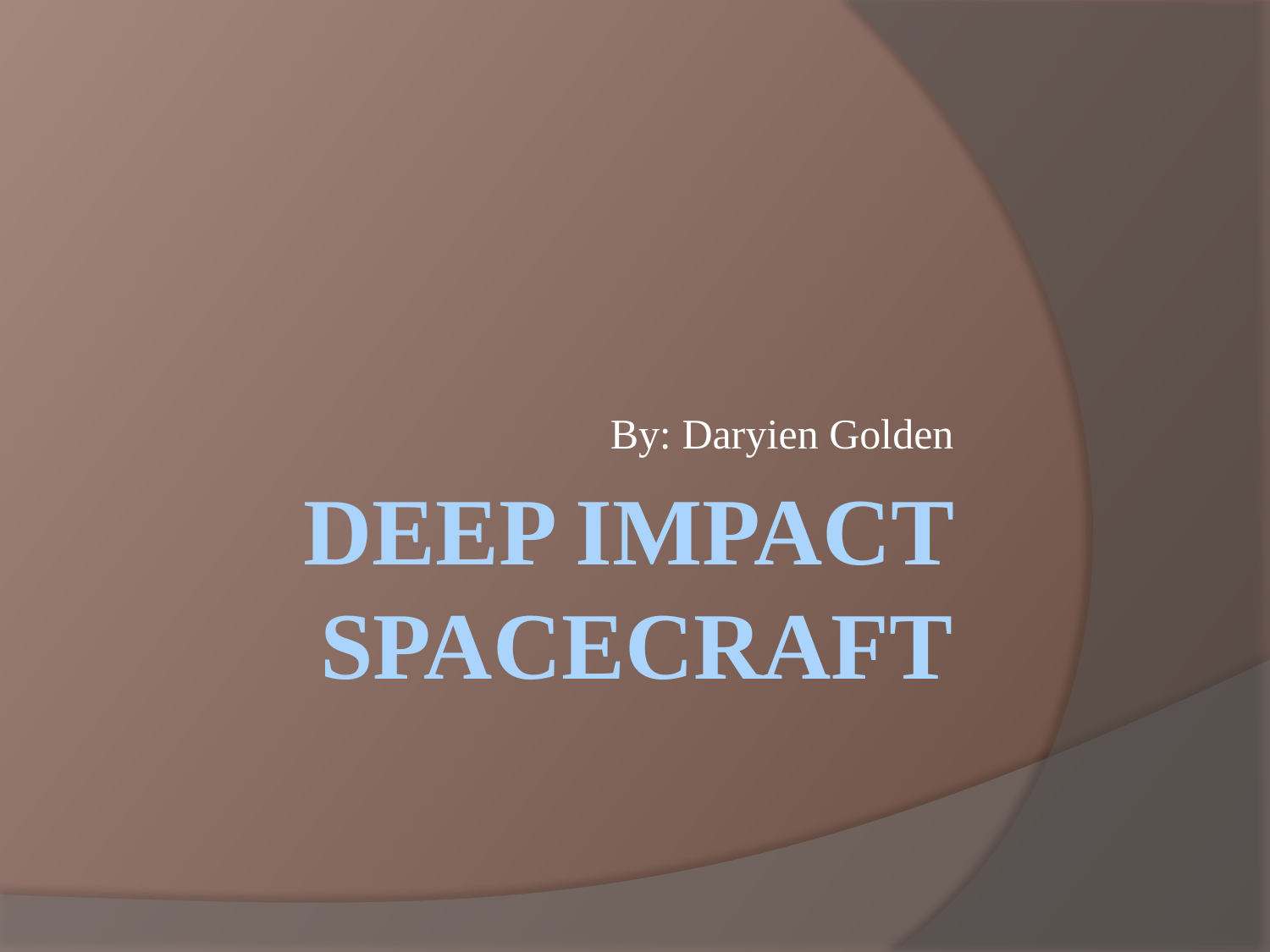

By: Daryien Golden
# Deep impact Spacecraft